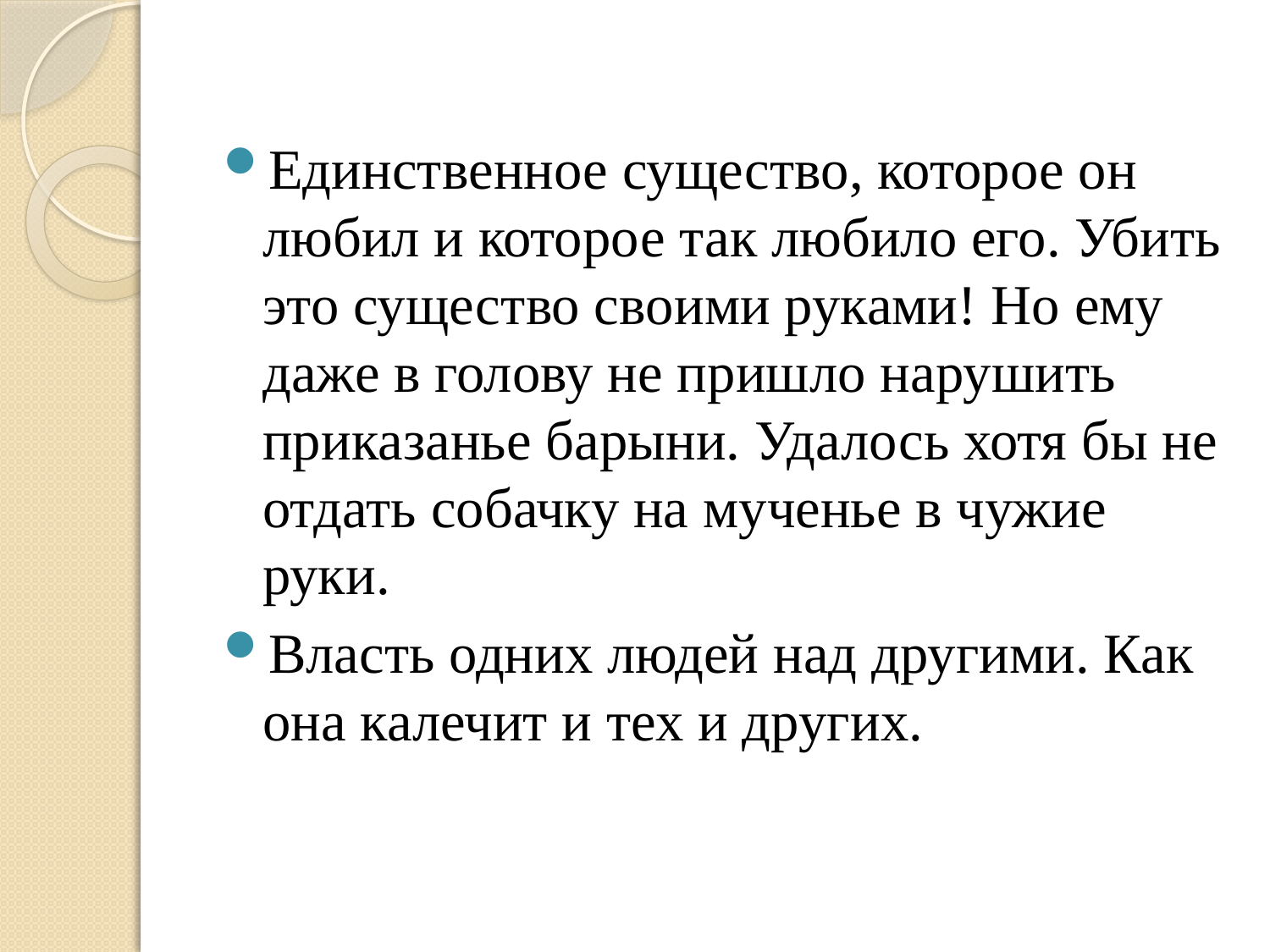

Единственное существо, которое он любил и которое так любило его. Убить это существо своими руками! Но ему даже в голову не пришло нарушить приказанье барыни. Удалось хотя бы не отдать собачку на мученье в чужие руки.
Власть одних людей над другими. Как она калечит и тех и других.